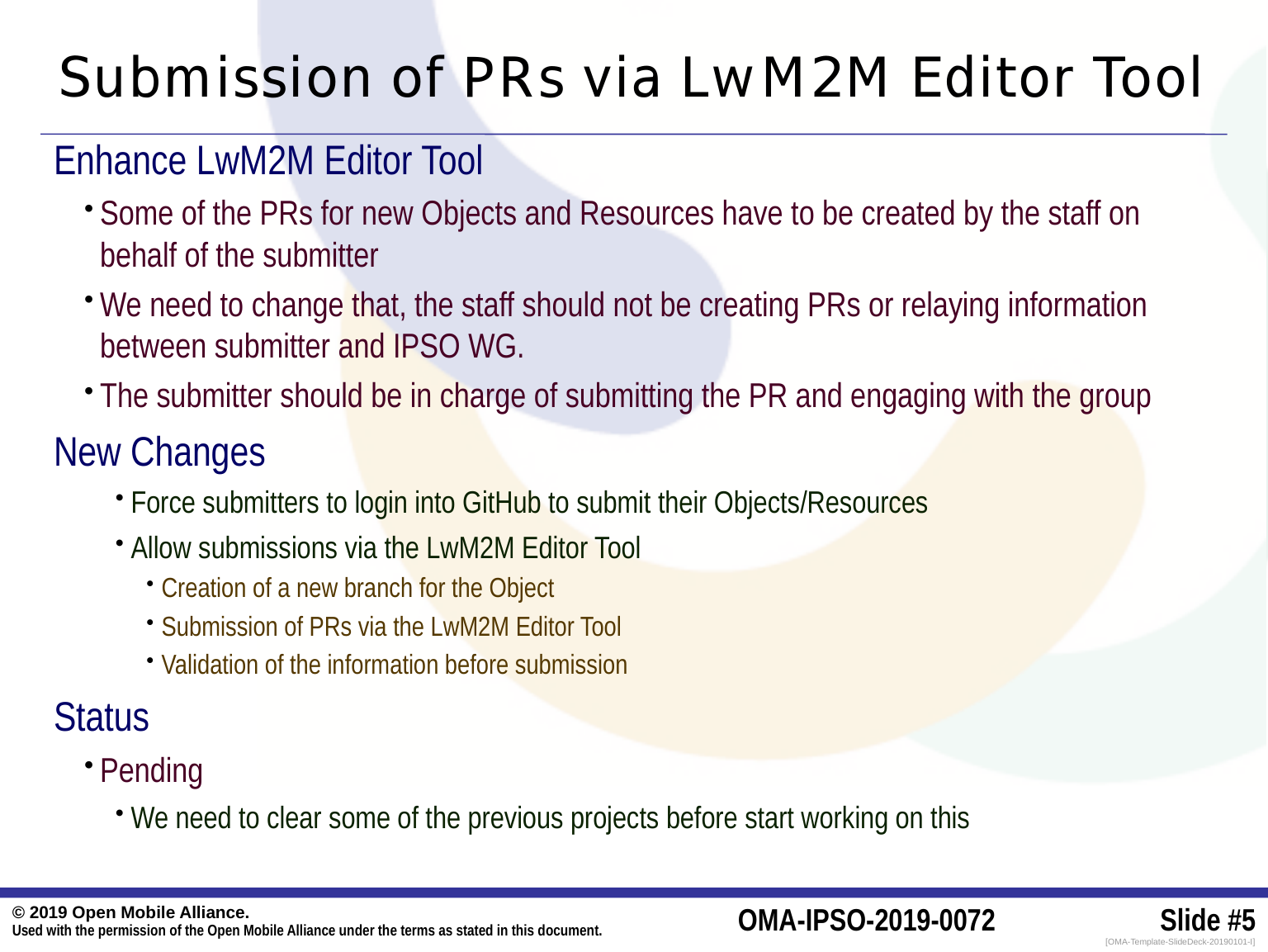

# Submission of PRs via LwM2M Editor Tool
Enhance LwM2M Editor Tool
Some of the PRs for new Objects and Resources have to be created by the staff on behalf of the submitter
We need to change that, the staff should not be creating PRs or relaying information between submitter and IPSO WG.
The submitter should be in charge of submitting the PR and engaging with the group
New Changes
Force submitters to login into GitHub to submit their Objects/Resources
Allow submissions via the LwM2M Editor Tool
Creation of a new branch for the Object
Submission of PRs via the LwM2M Editor Tool
Validation of the information before submission
Status
Pending
We need to clear some of the previous projects before start working on this